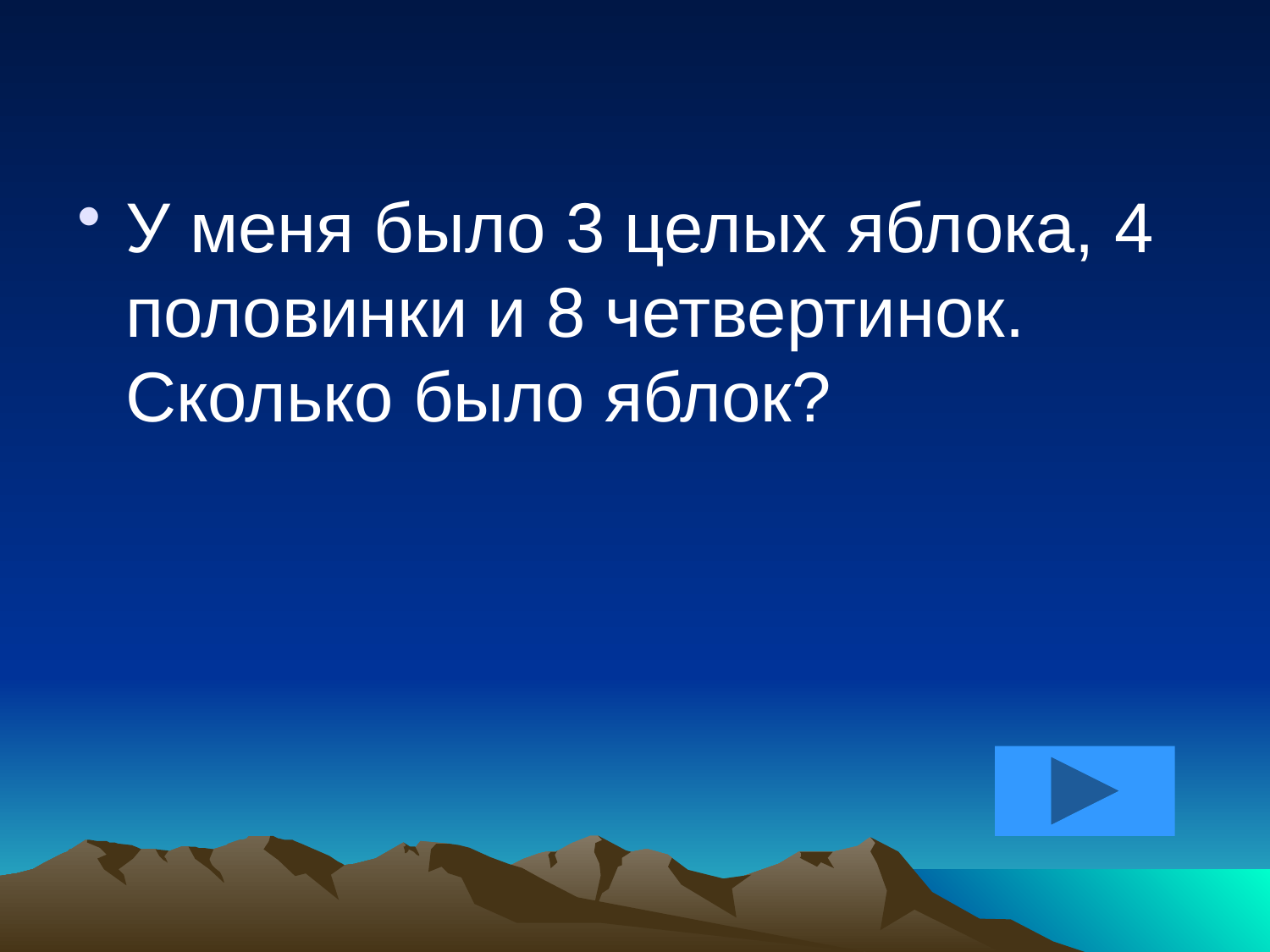

#
У меня было 3 целых яблока, 4 половинки и 8 четвертинок. Сколько было яблок?